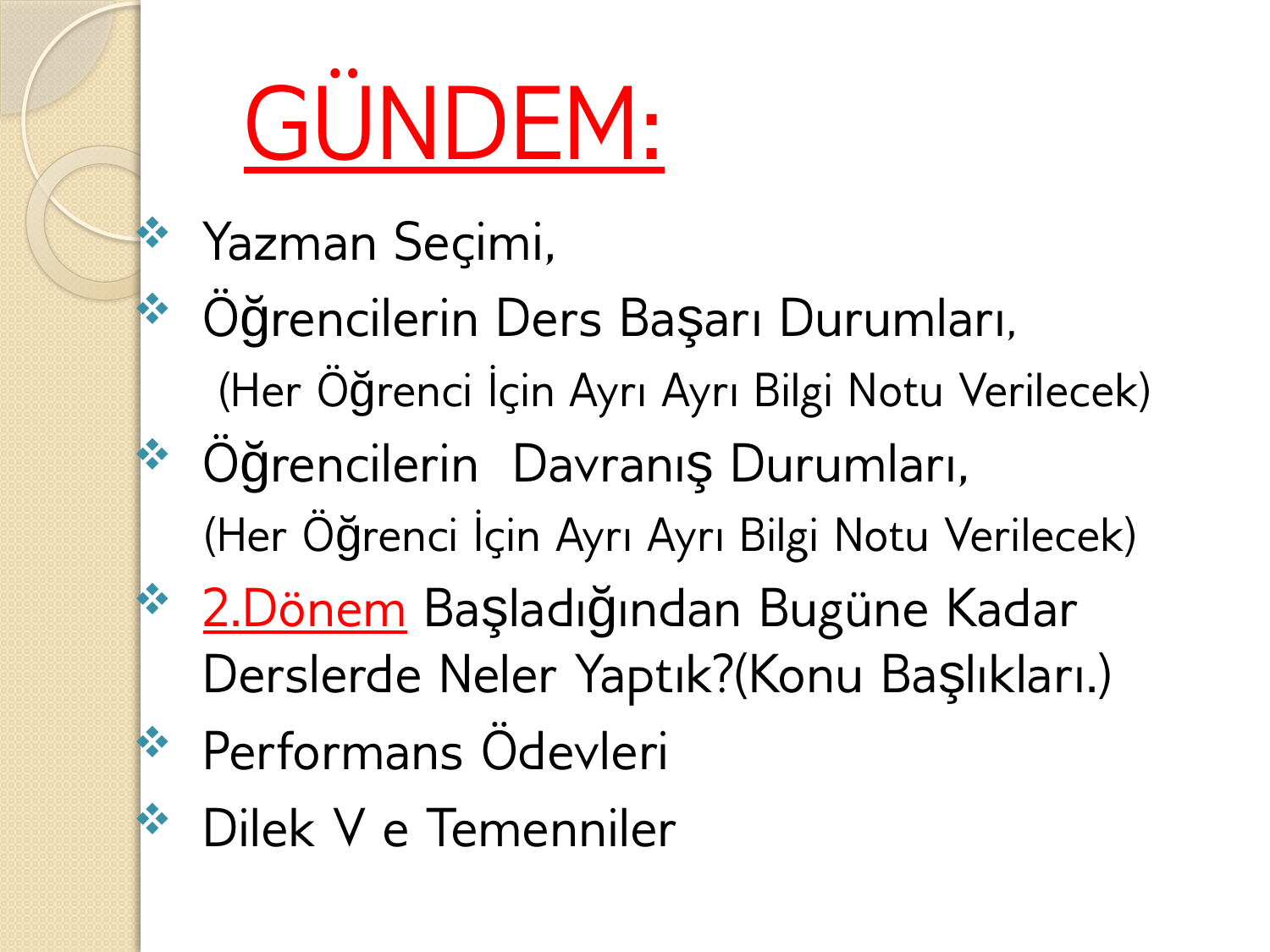

# GÜNDEM:
Yazman Seçimi,
Öğrencilerin Ders Başarı Durumları,
      (Her Öğrenci İçin Ayrı Ayrı Bilgi Notu Verilecek)
Öğrencilerin  Davranış Durumları,
     (Her Öğrenci İçin Ayrı Ayrı Bilgi Notu Verilecek)
2.Dönem Başladığından Bugüne Kadar Derslerde Neler Yaptık?(Konu Başlıkları.)
Performans Ödevleri
Dilek V e Temenniler